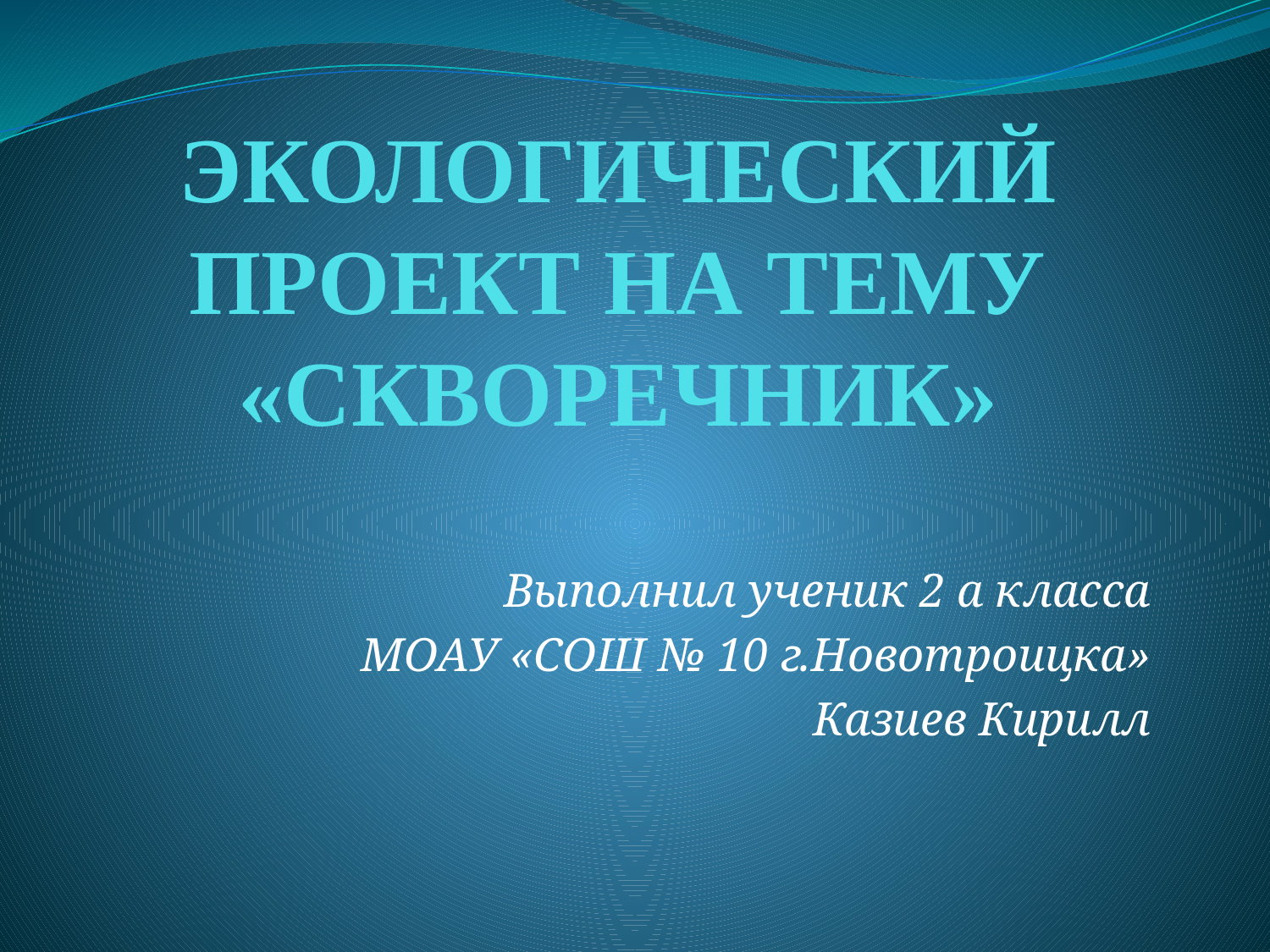

# ЭКОЛОГИЧЕСКИЙ ПРОЕКТ НА ТЕМУ «СКВОРЕЧНИК»
Выполнил ученик 2 а класса
МОАУ «СОШ № 10 г.Новотроицка»
Казиев Кирилл